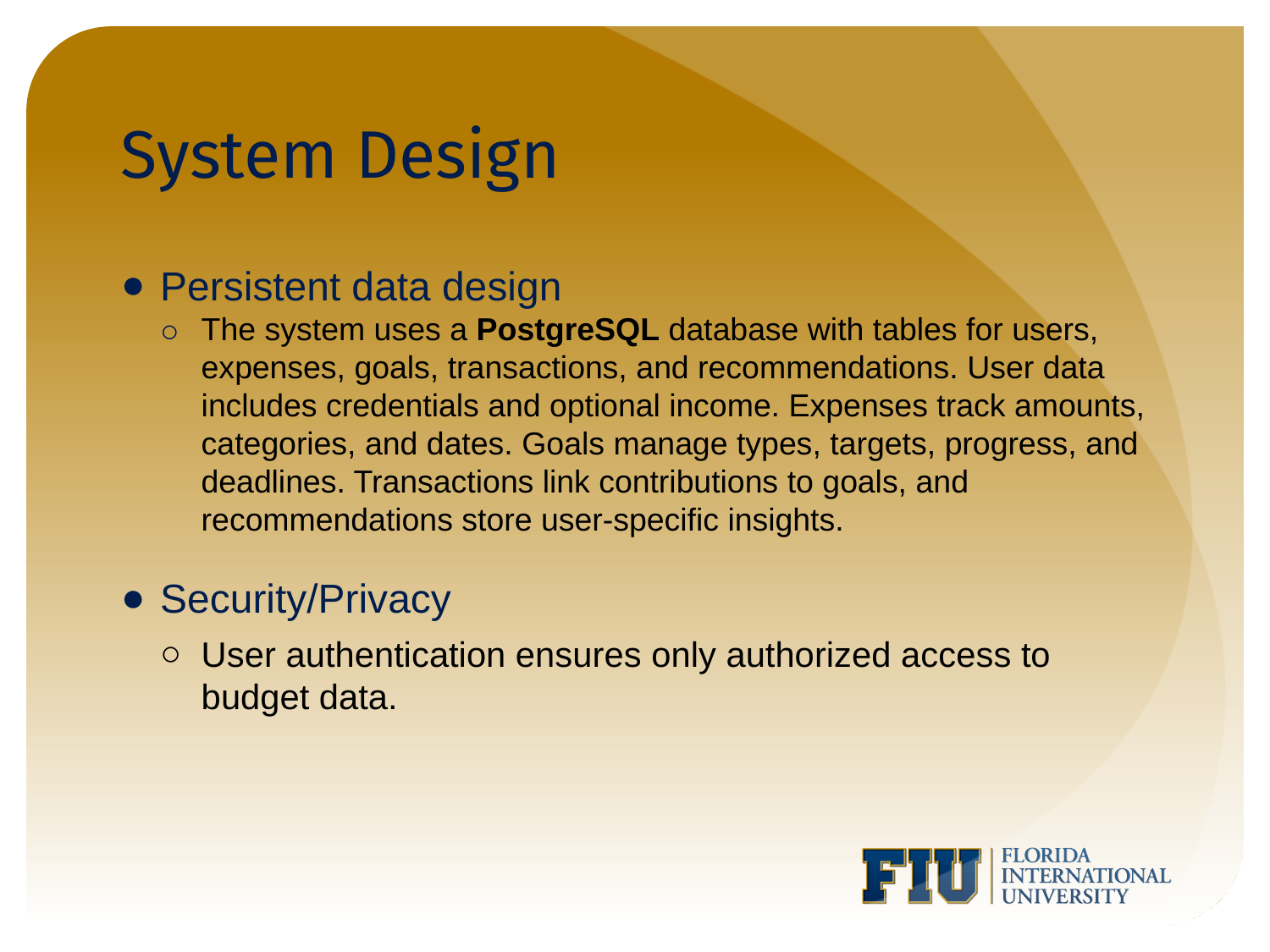

# System Design
Persistent data design
The system uses a PostgreSQL database with tables for users, expenses, goals, transactions, and recommendations. User data includes credentials and optional income. Expenses track amounts, categories, and dates. Goals manage types, targets, progress, and deadlines. Transactions link contributions to goals, and recommendations store user-specific insights.
Security/Privacy
User authentication ensures only authorized access to budget data.